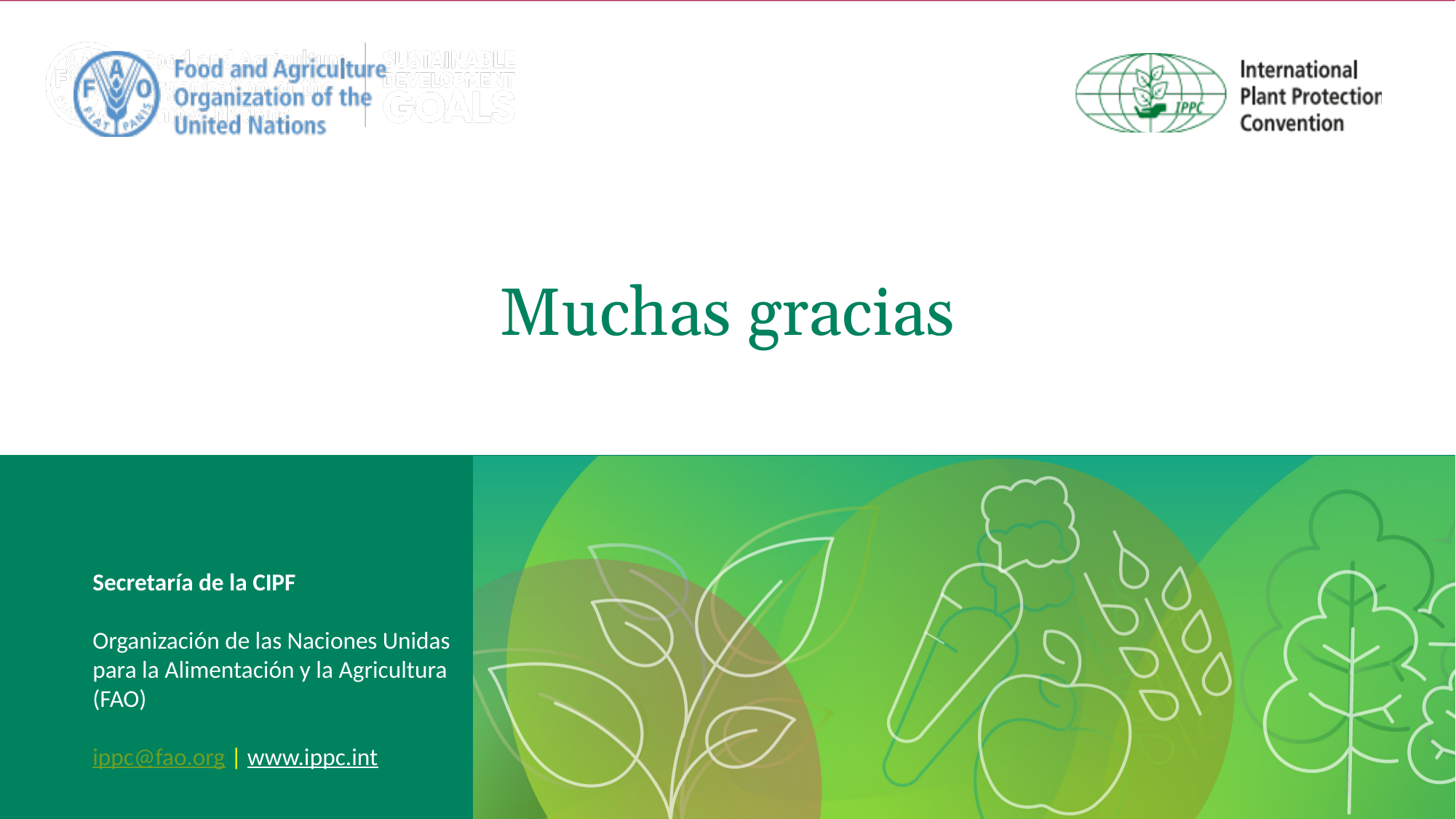

# Muchas gracias
Secretaría de la CIPF
Organización de las Naciones Unidas
para la Alimentación y la Agricultura
(FAO)
ippc@fao.org | www.ippc.int